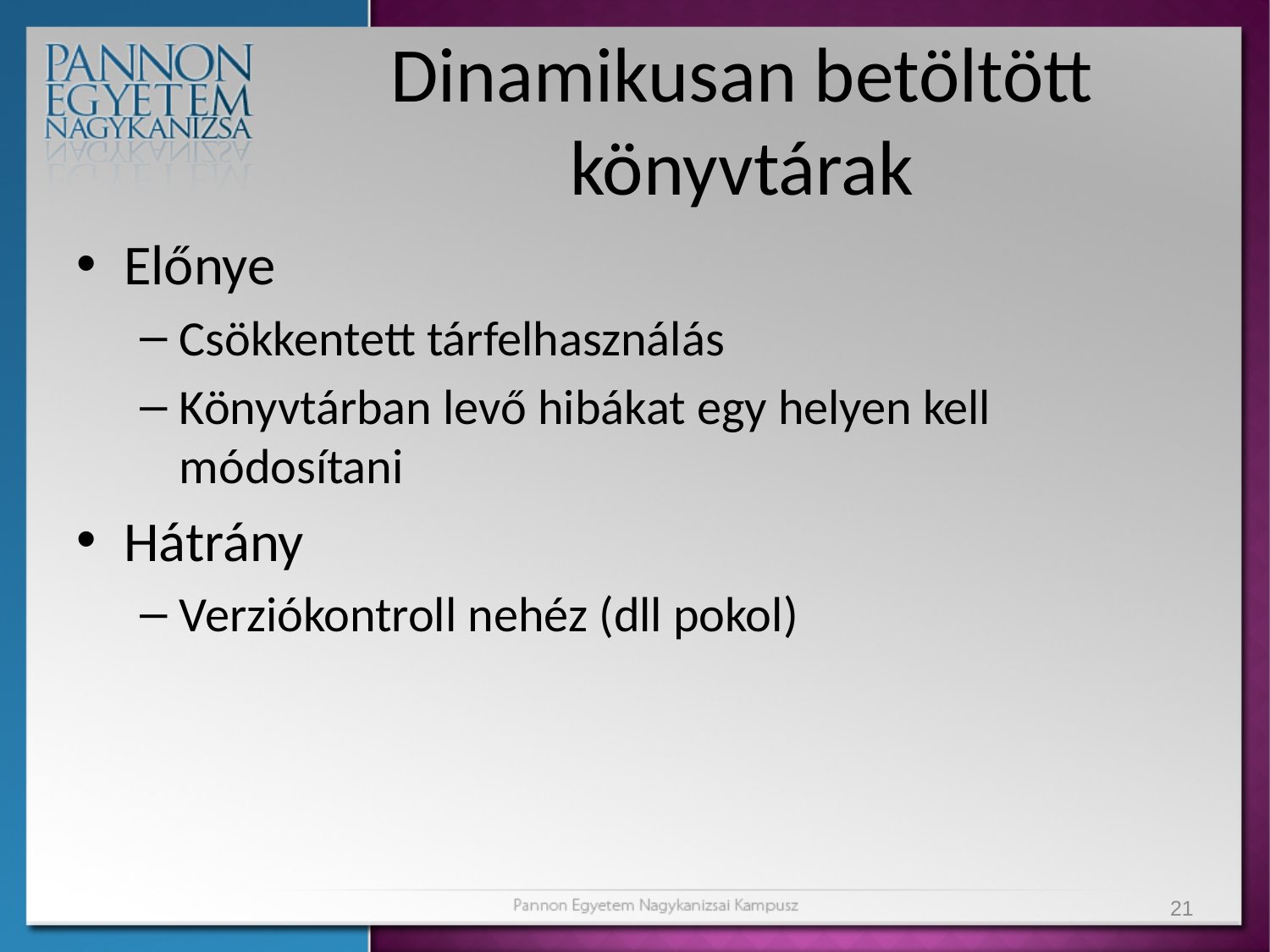

# Dinamikusan betöltött könyvtárak
Előnye
Csökkentett tárfelhasználás
Könyvtárban levő hibákat egy helyen kell módosítani
Hátrány
Verziókontroll nehéz (dll pokol)
21